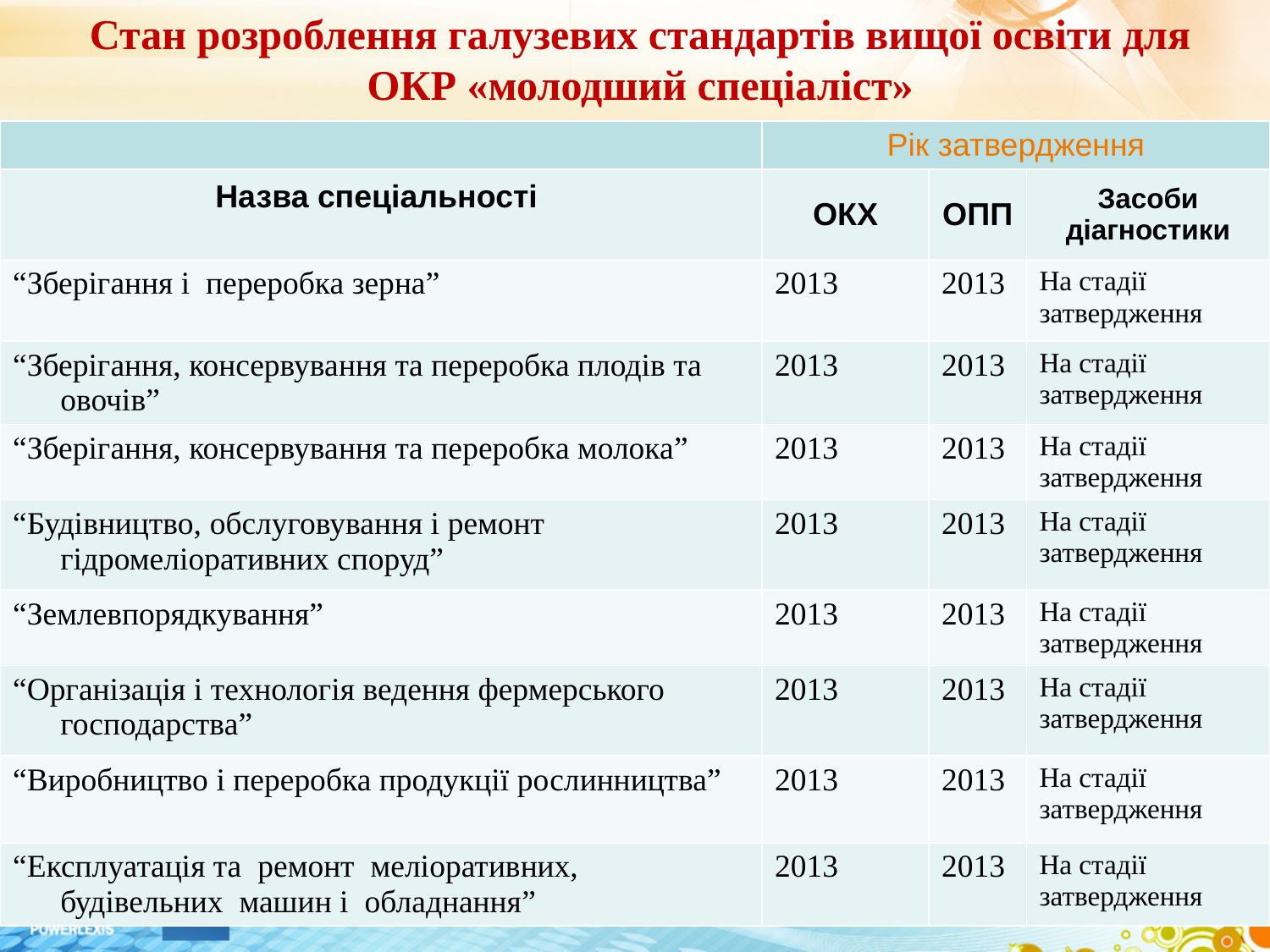

# Стан розроблення галузевих стандартів вищої освіти для ОКР «молодший спеціаліст»
|  | Рік затвердження |  |  |
| --- | --- | --- | --- |
| Назва спеціальності | ОКХ | ОПП | Засоби діагностики |
| “Зберігання і переробка зерна” | 2013 | 2013 | На стадії затвердження |
| “Зберігання, консервування та переробка плодів та овочів” | 2013 | 2013 | На стадії затвердження |
| “Зберігання, консервування та переробка молока” | 2013 | 2013 | На стадії затвердження |
| “Будівництво, обслуговування і ремонт гідромеліоративних споруд” | 2013 | 2013 | На стадії затвердження |
| “Землевпорядкування” | 2013 | 2013 | На стадії затвердження |
| “Організація і технологія ведення фермерського господарства” | 2013 | 2013 | На стадії затвердження |
| “Виробництво і переробка продукції рослинництва” | 2013 | 2013 | На стадії затвердження |
| “Експлуатація та ремонт меліоративних, будівельних машин і обладнання” | 2013 | 2013 | На стадії затвердження |